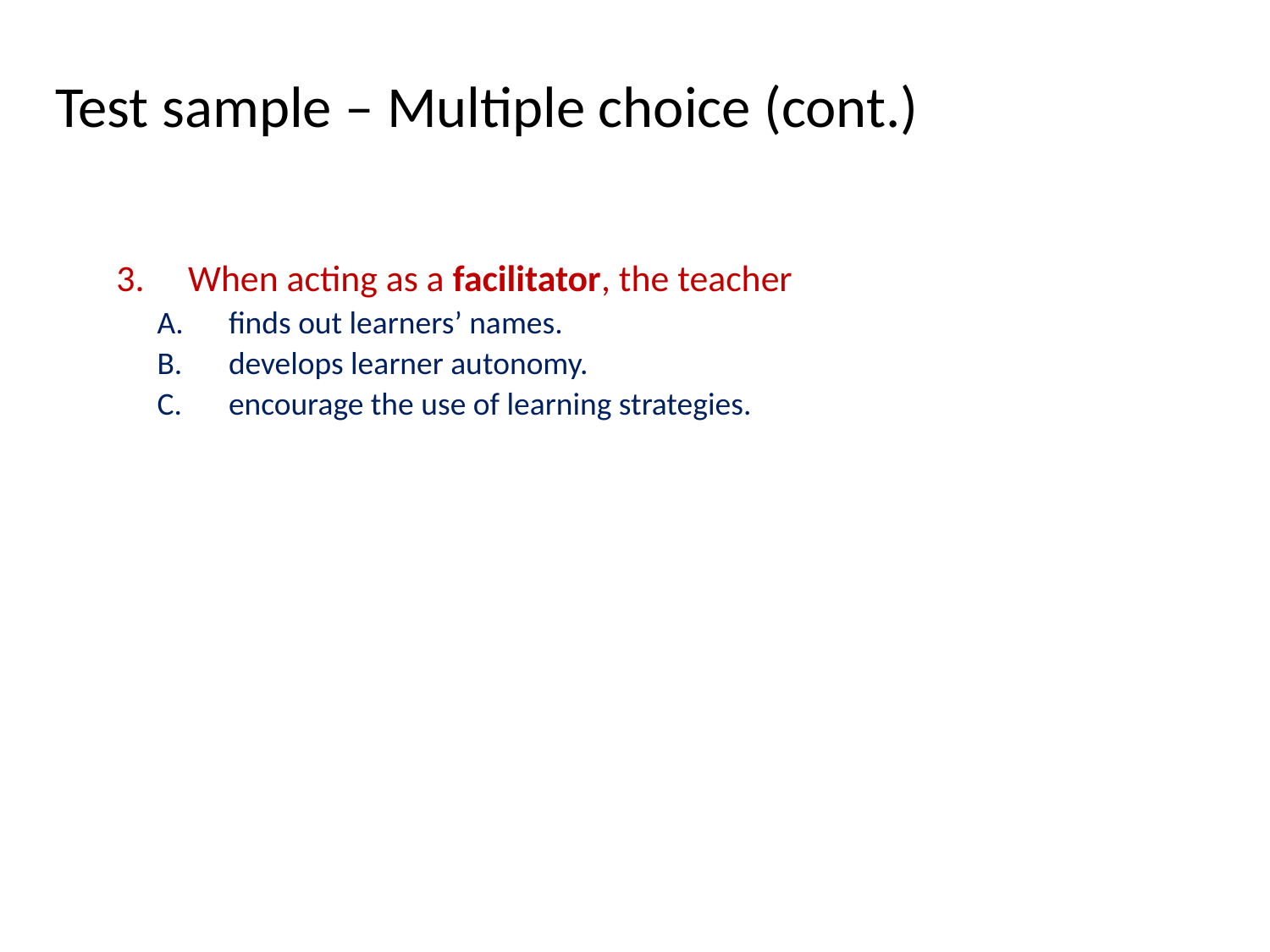

# Test sample – Multiple choice (cont.)
When acting as a facilitator, the teacher
finds out learners’ names.
develops learner autonomy.
encourage the use of learning strategies.